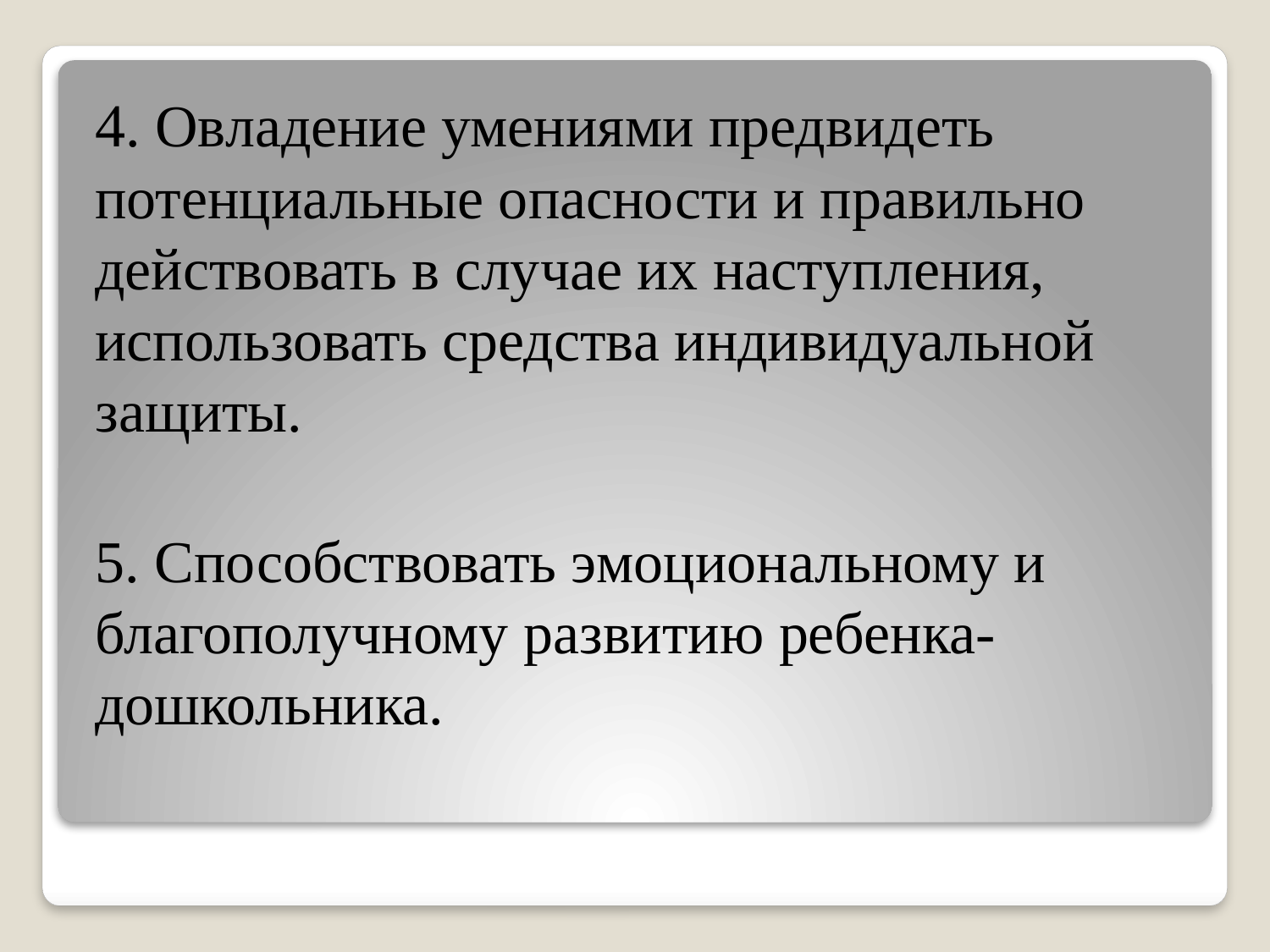

4. Овладение умениями предвидеть потенциальные опасности и правильно действовать в случае их наступления, использовать средства индивидуальной защиты.

5. Способствовать эмоциональному и благополучному развитию ребенка- дошкольника.